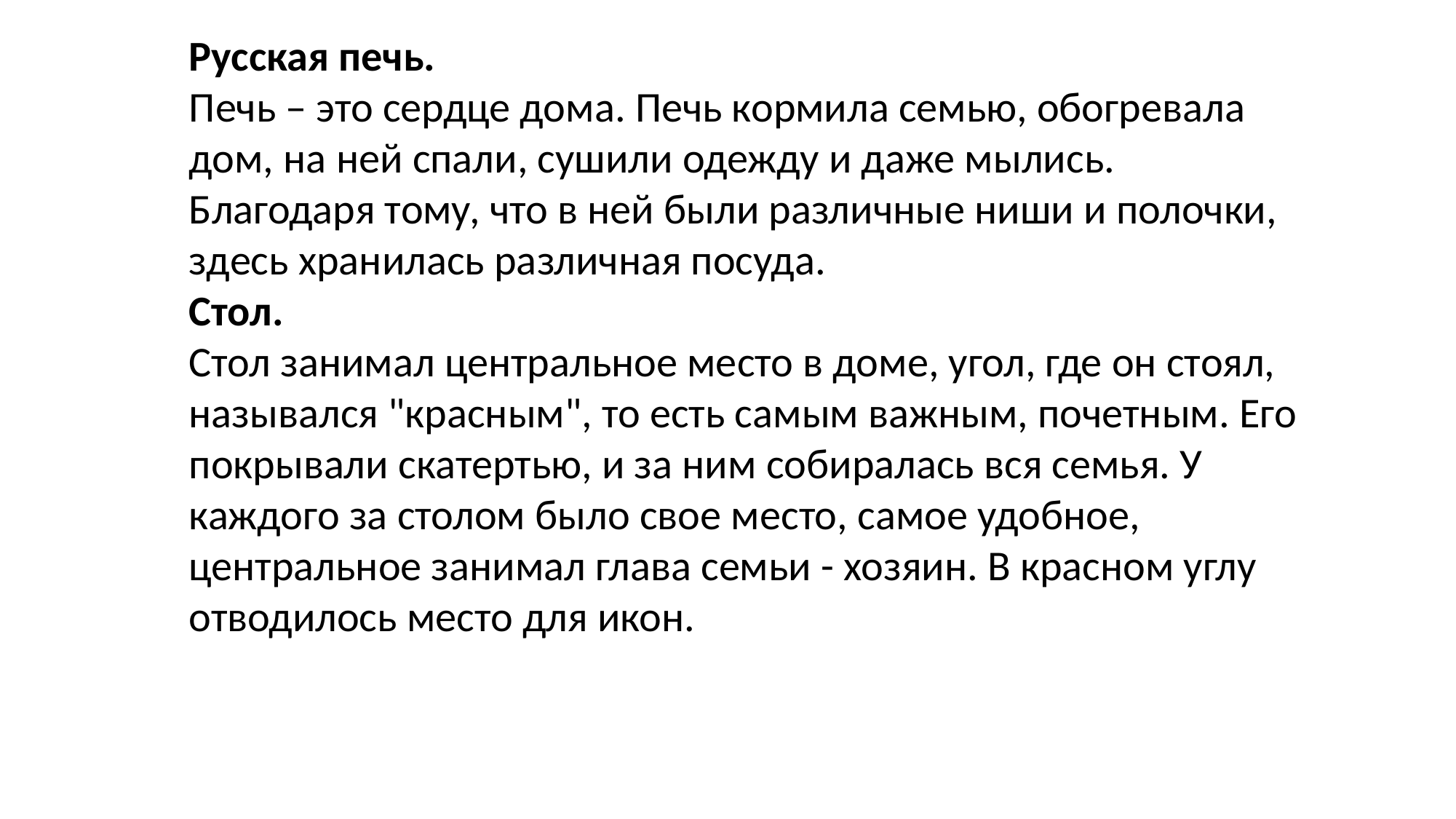

Русская печь.
Печь – это сердце дома. Печь кормила семью, обогревала дом, на ней спали, сушили одежду и даже мылись. Благодаря тому, что в ней были различные ниши и полочки, здесь хранилась различная посуда.
Стол.
Стол занимал центральное место в доме, угол, где он стоял, назывался "красным", то есть самым важным, почетным. Его покрывали скатертью, и за ним собиралась вся семья. У каждого за столом было свое место, самое удобное, центральное занимал глава семьи - хозяин. В красном углу отводилось место для икон.